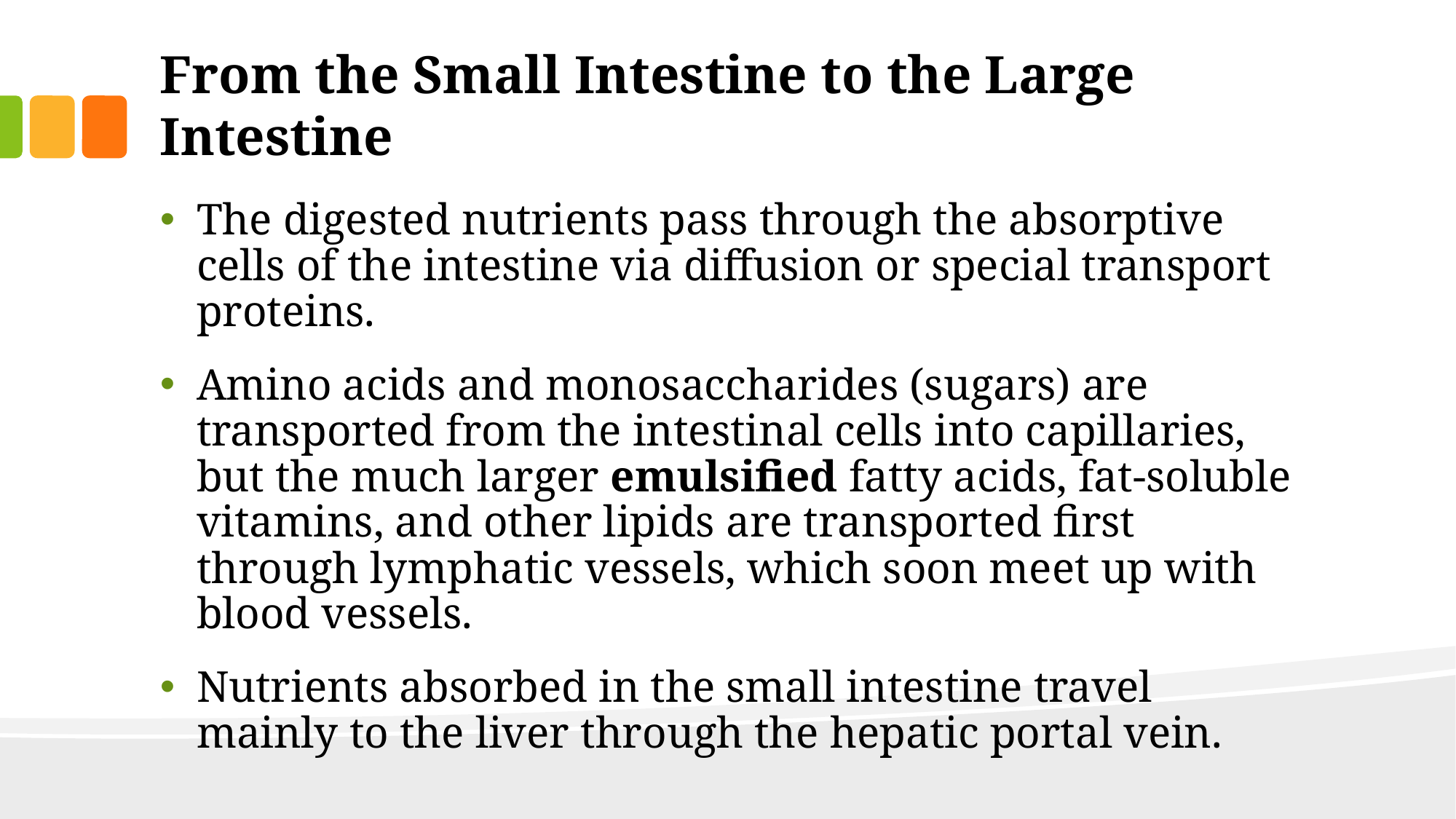

# From the Small Intestine to the Large Intestine
The digested nutrients pass through the absorptive cells of the intestine via diffusion or special transport proteins.
Amino acids and monosaccharides (sugars) are transported from the intestinal cells into capillaries, but the much larger emulsified fatty acids, fat-soluble vitamins, and other lipids are transported first through lymphatic vessels, which soon meet up with blood vessels.
Nutrients absorbed in the small intestine travel mainly to the liver through the hepatic portal vein.